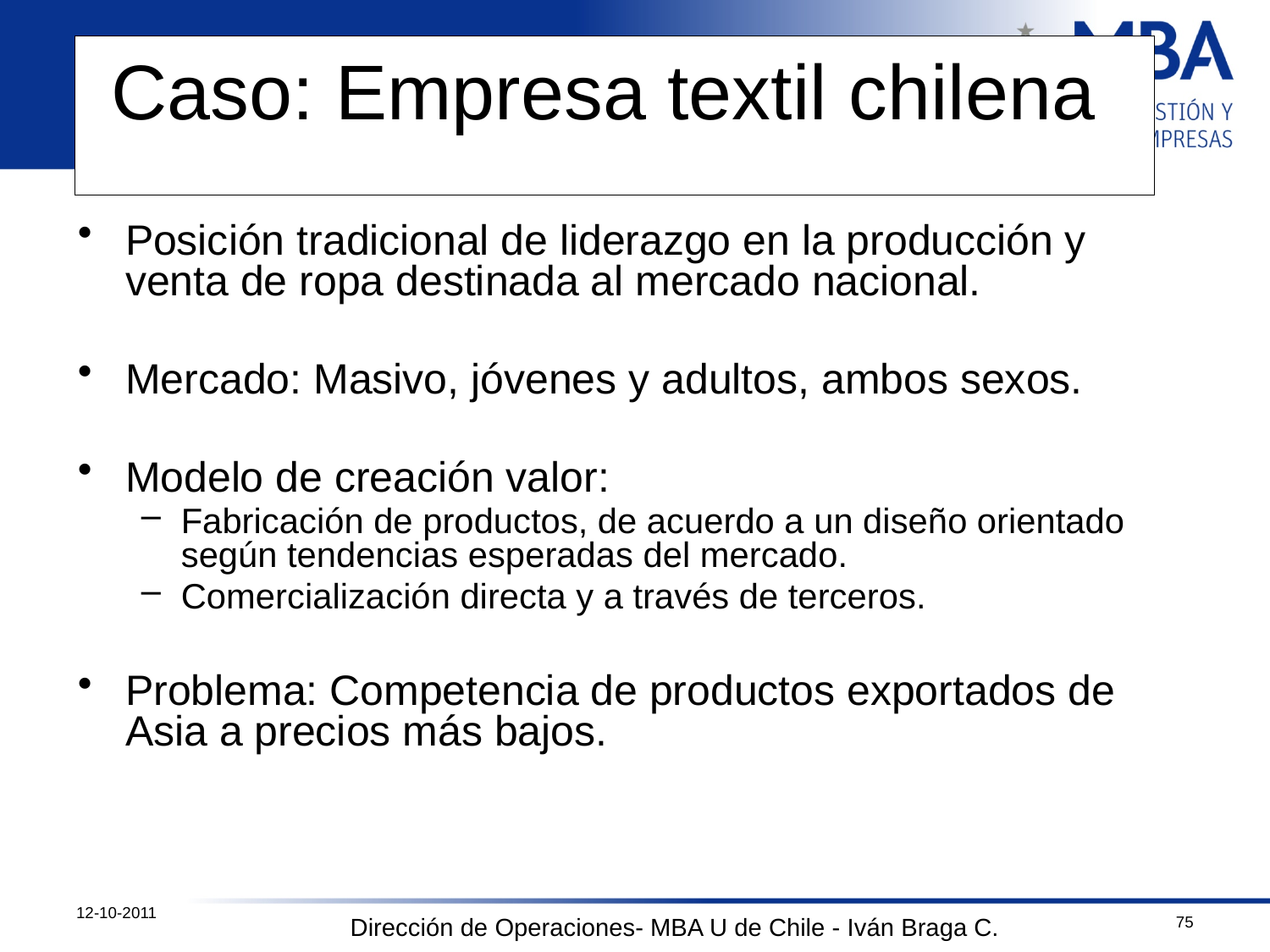

# Caso: Empresa textil chilena
Posición tradicional de liderazgo en la producción y venta de ropa destinada al mercado nacional.

Mercado: Masivo, jóvenes y adultos, ambos sexos.

Modelo de creación valor:
Fabricación de productos, de acuerdo a un diseño orientado según tendencias esperadas del mercado.
Comercialización directa y a través de terceros.

Problema: Competencia de productos exportados de Asia a precios más bajos.
12-10-2011

75